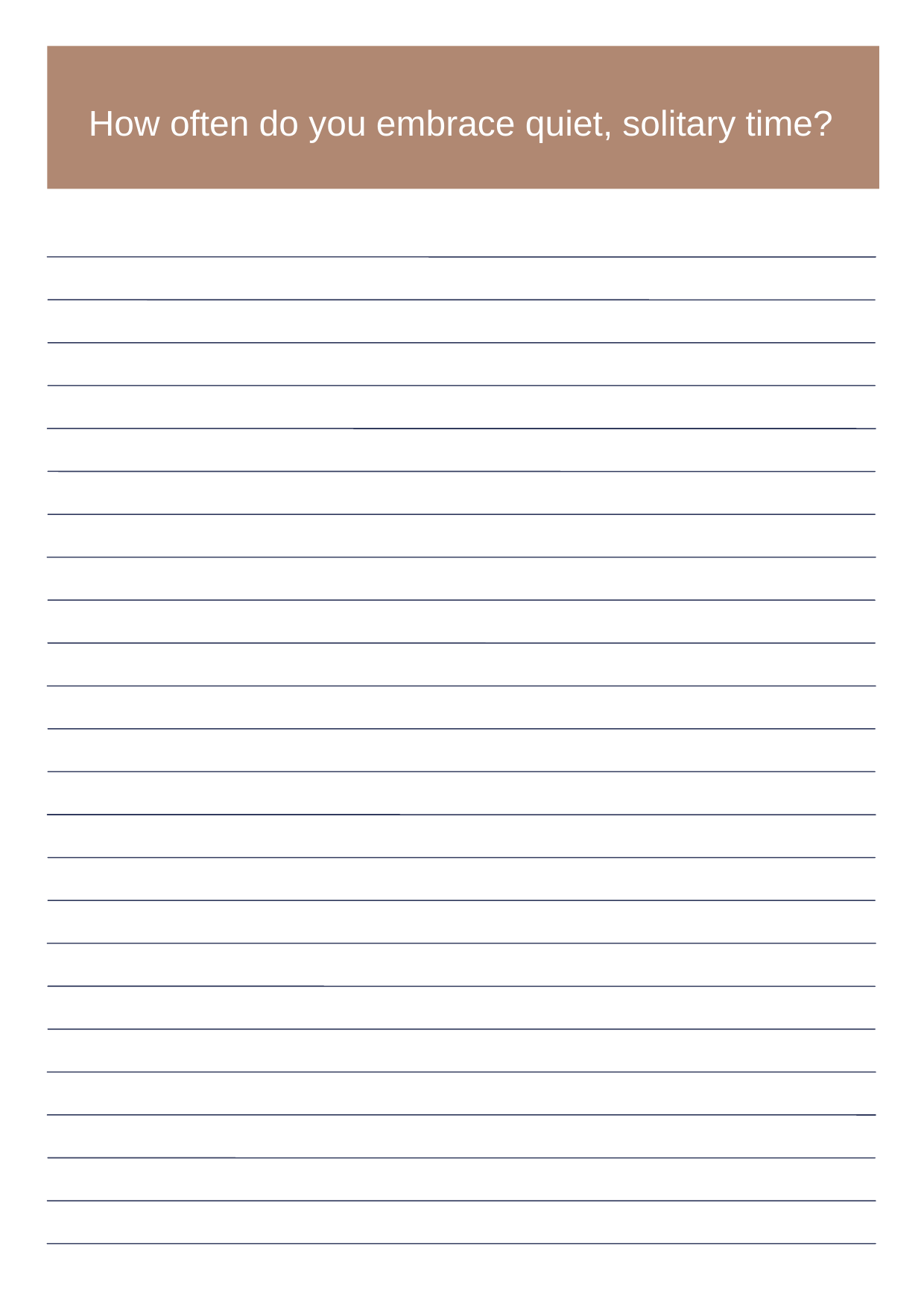

How often do you embrace quiet, solitary time?